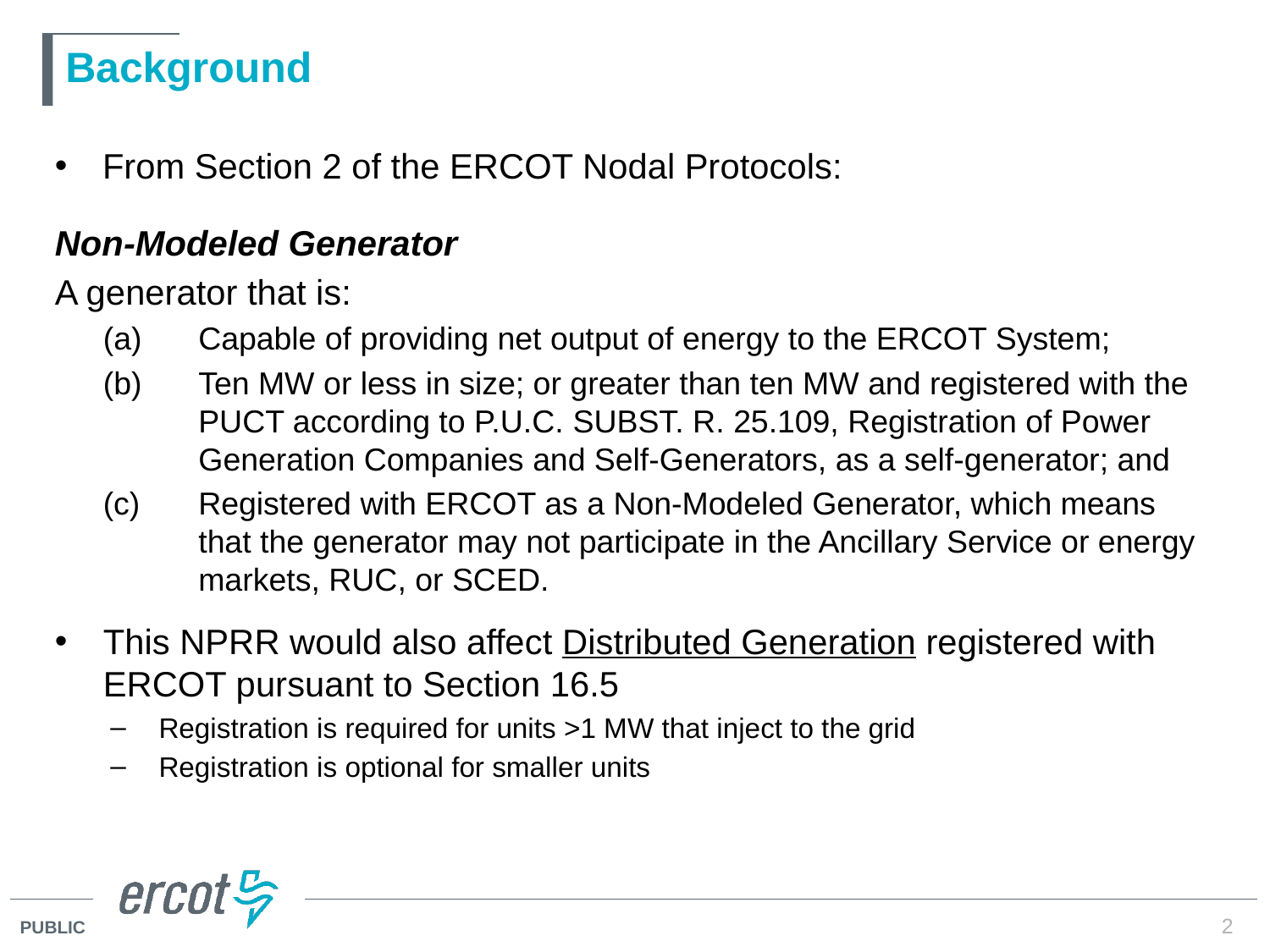

# Background
From Section 2 of the ERCOT Nodal Protocols:

Non-Modeled Generator
A generator that is:
(a)	Capable of providing net output of energy to the ERCOT System;
(b)	Ten MW or less in size; or greater than ten MW and registered with the PUCT according to P.U.C. Subst. R. 25.109, Registration of Power Generation Companies and Self-Generators, as a self-generator; and
Registered with ERCOT as a Non-Modeled Generator, which means that the generator may not participate in the Ancillary Service or energy markets, RUC, or SCED.

This NPRR would also affect Distributed Generation registered with ERCOT pursuant to Section 16.5
Registration is required for units >1 MW that inject to the grid
Registration is optional for smaller units

2